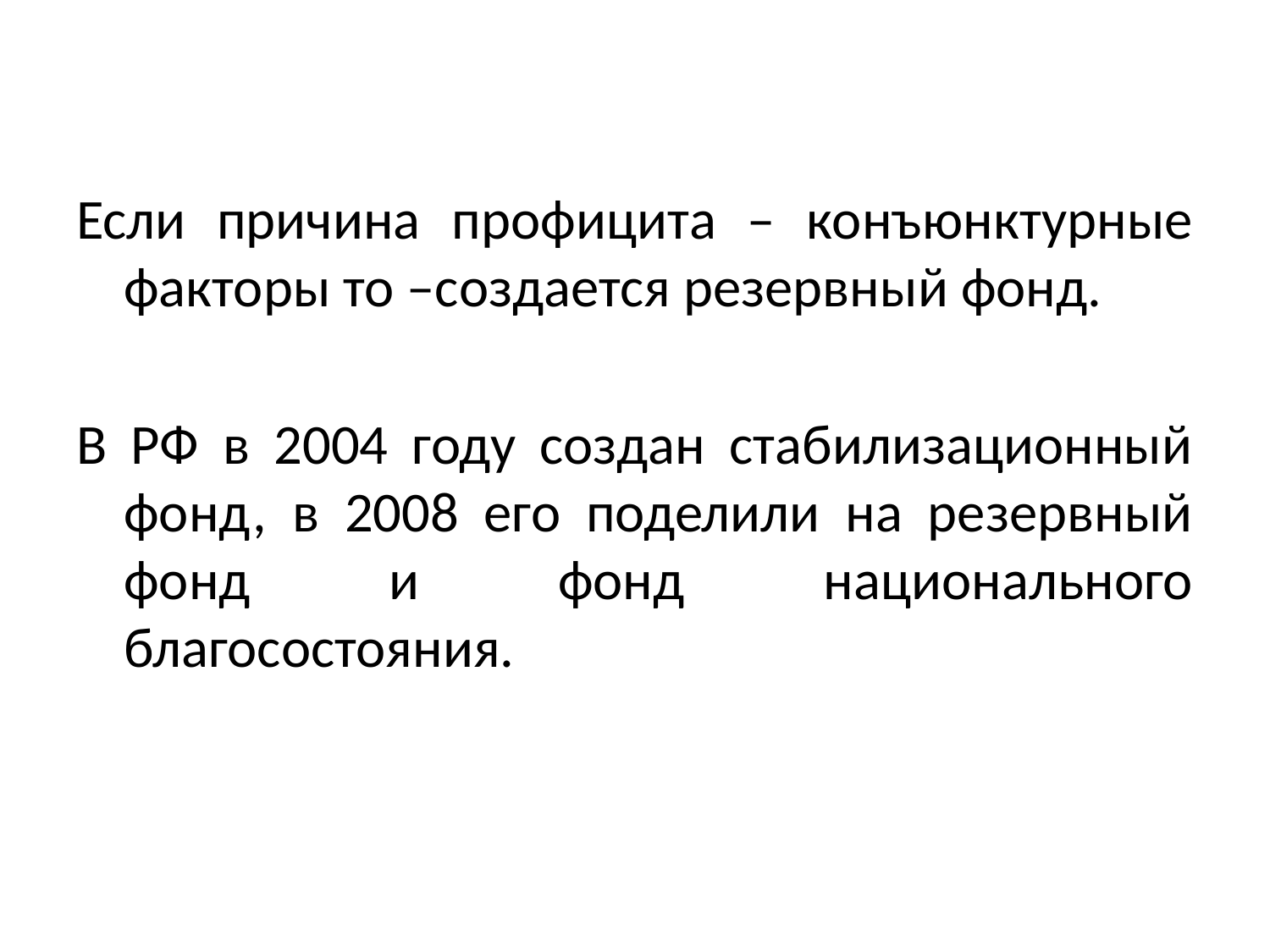

#
Если причина профицита – конъюнктурные факторы то –создается резервный фонд.

В РФ в 2004 году создан стабилизационный фонд, в 2008 его поделили на резервный фонд и фонд национального благосостояния.